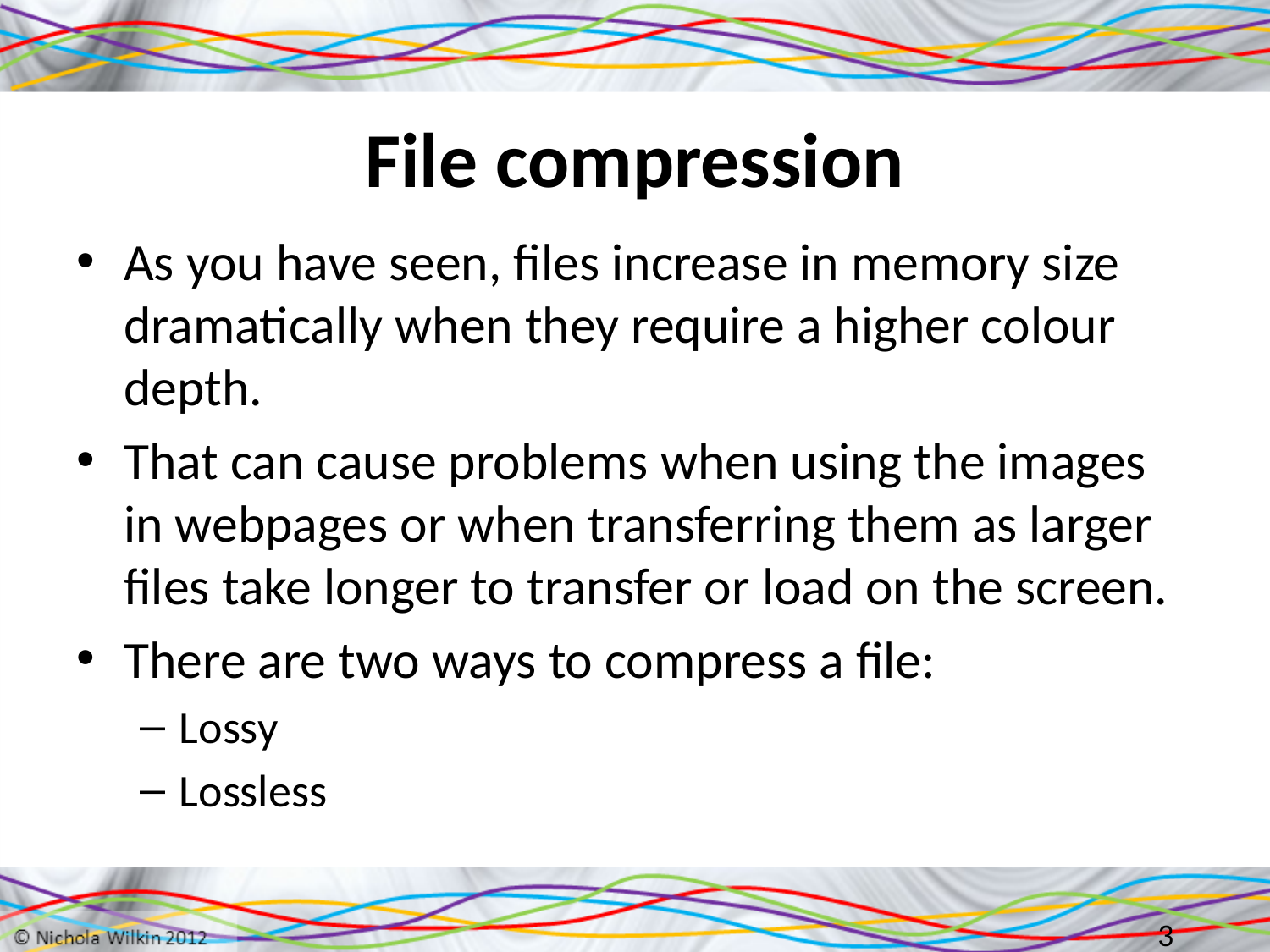

# File compression
As you have seen, files increase in memory size dramatically when they require a higher colour depth.
That can cause problems when using the images in webpages or when transferring them as larger files take longer to transfer or load on the screen.
There are two ways to compress a file:
Lossy
Lossless

3